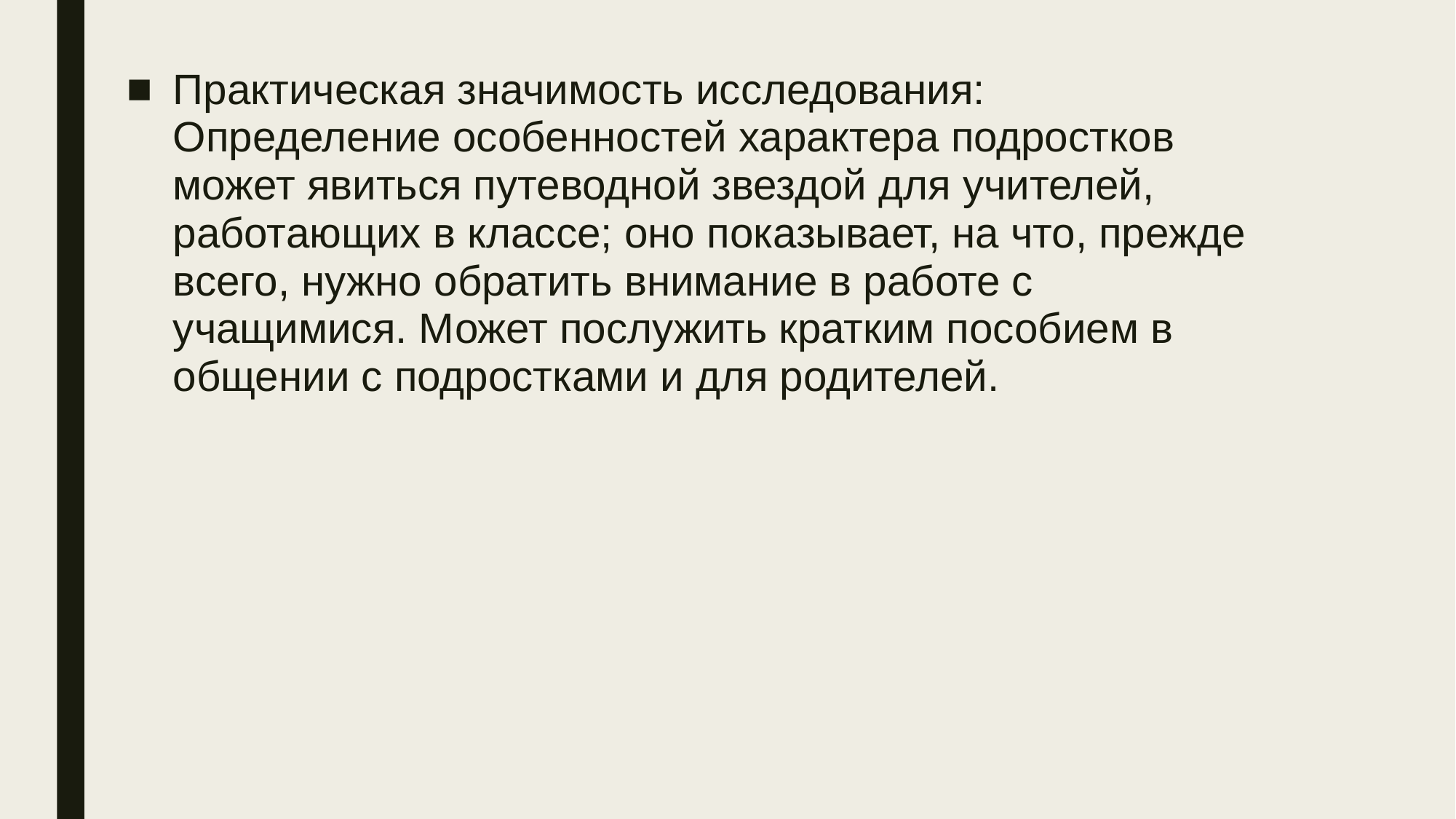

Практическая значимость исследования: Определение особенностей характера подростков может явиться путеводной звездой для учителей, работающих в классе; оно показывает, на что, прежде всего, нужно обратить внимание в работе с учащимися. Может послужить кратким пособием в общении с подростками и для родителей.